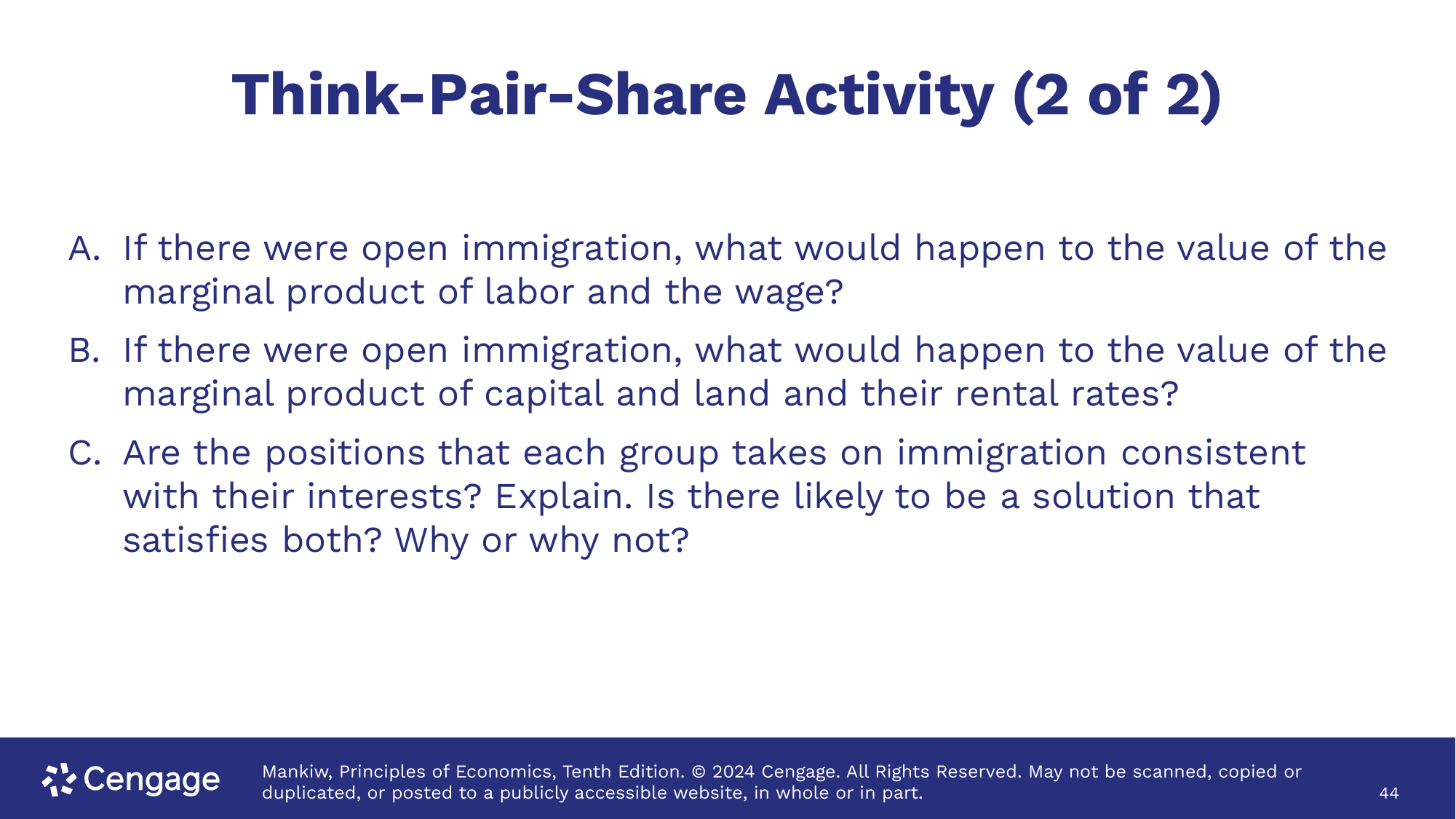

# Think-Pair-Share Activity (2 of 2)
If there were open immigration, what would happen to the value of the marginal product of labor and the wage?
If there were open immigration, what would happen to the value of the marginal product of capital and land and their rental rates?
Are the positions that each group takes on immigration consistent with their interests? Explain. Is there likely to be a solution that satisfies both? Why or why not?